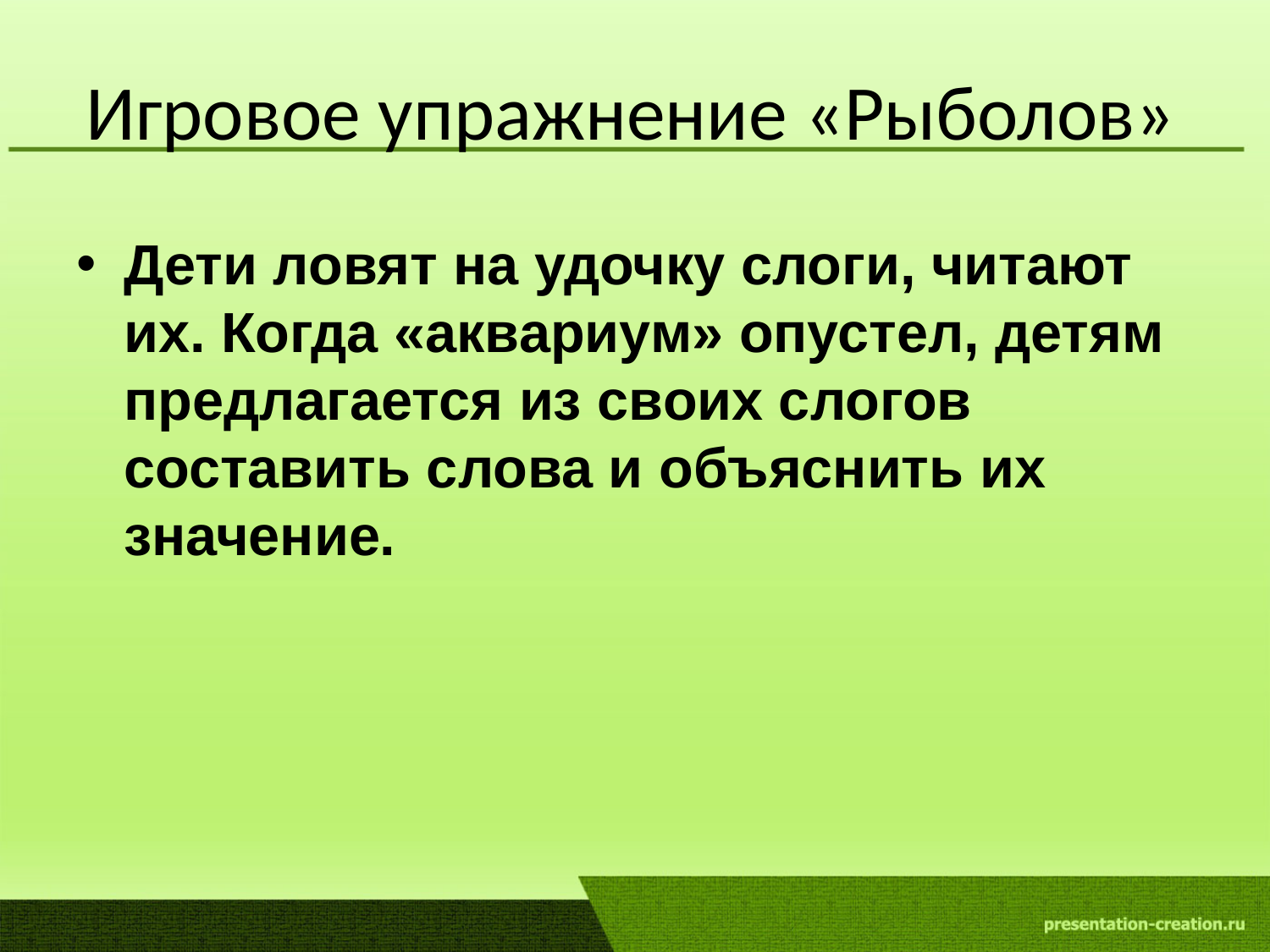

# Игровое упражнение «Рыболов»
Дети ловят на удочку слоги, читают их. Когда «аквариум» опустел, детям предлагается из своих слогов составить слова и объяснить их значение.